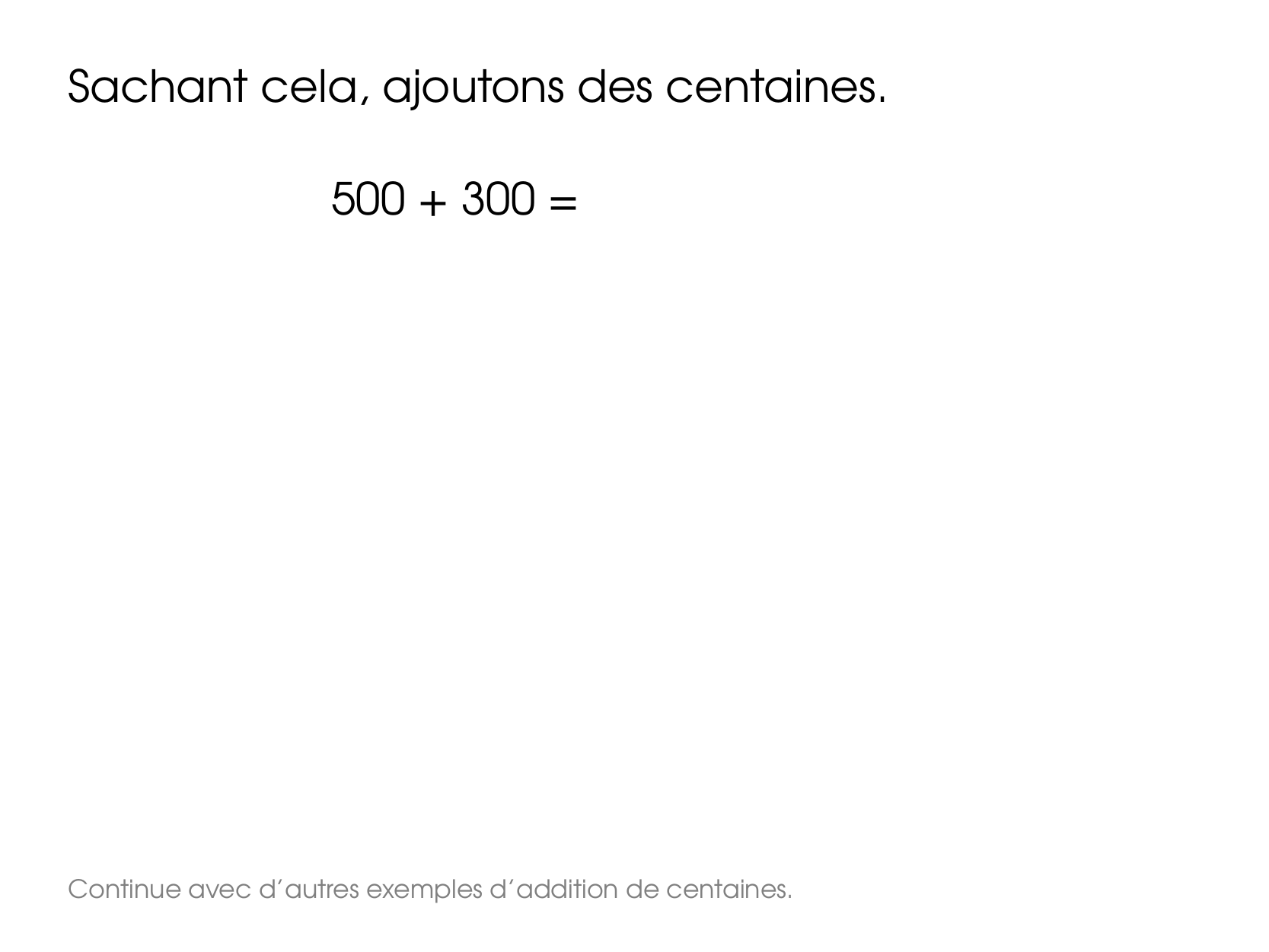

Sachant cela, ajoutons des centaines.
500 + 300 =
Continue avec d’autres exemples d’addition de centaines.